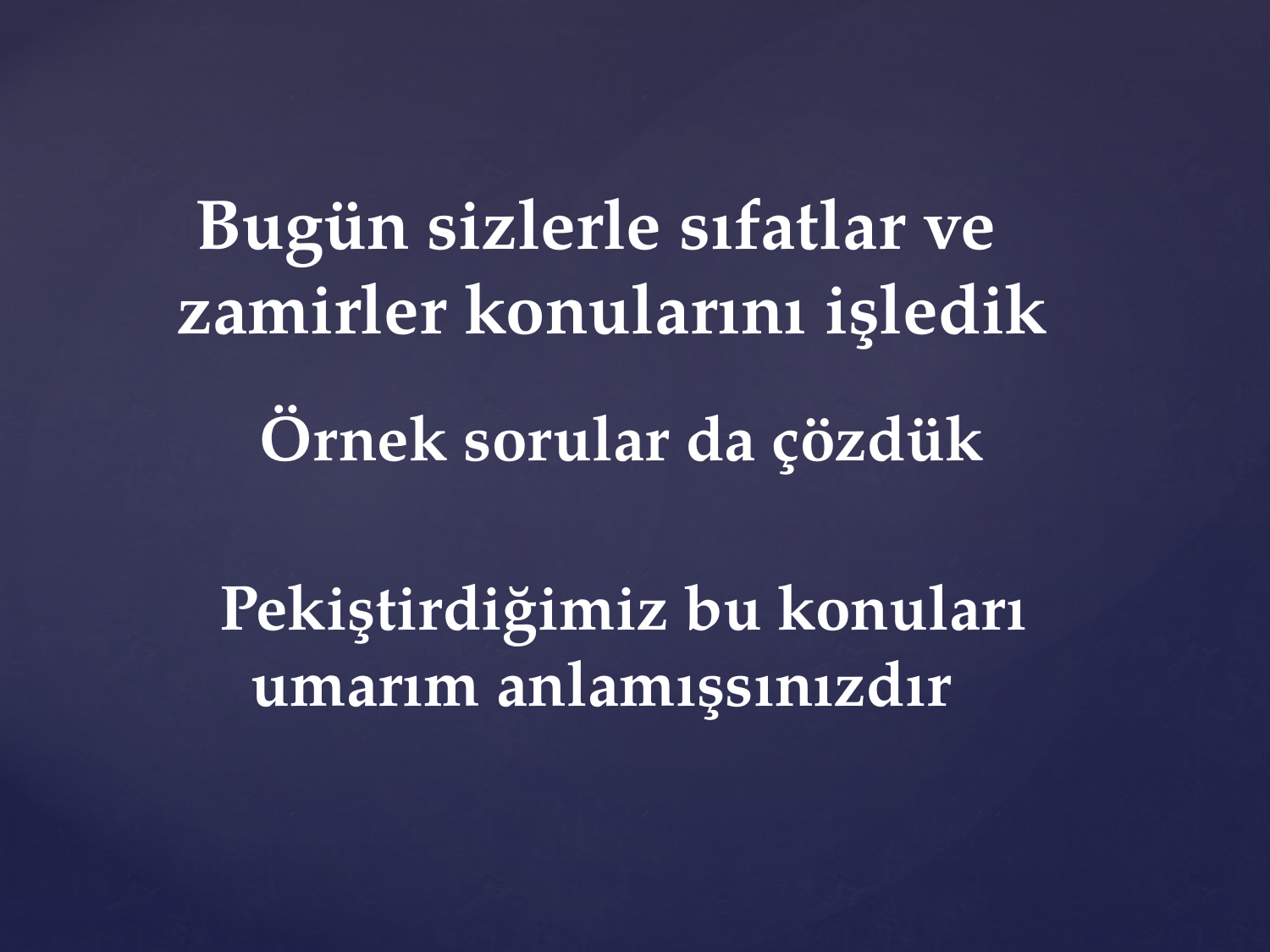

Bugün sizlerle sıfatlar ve
zamirler konularını işledik
Örnek sorular da çözdük
Pekiştirdiğimiz bu konuları
  umarım anlamışsınızdır